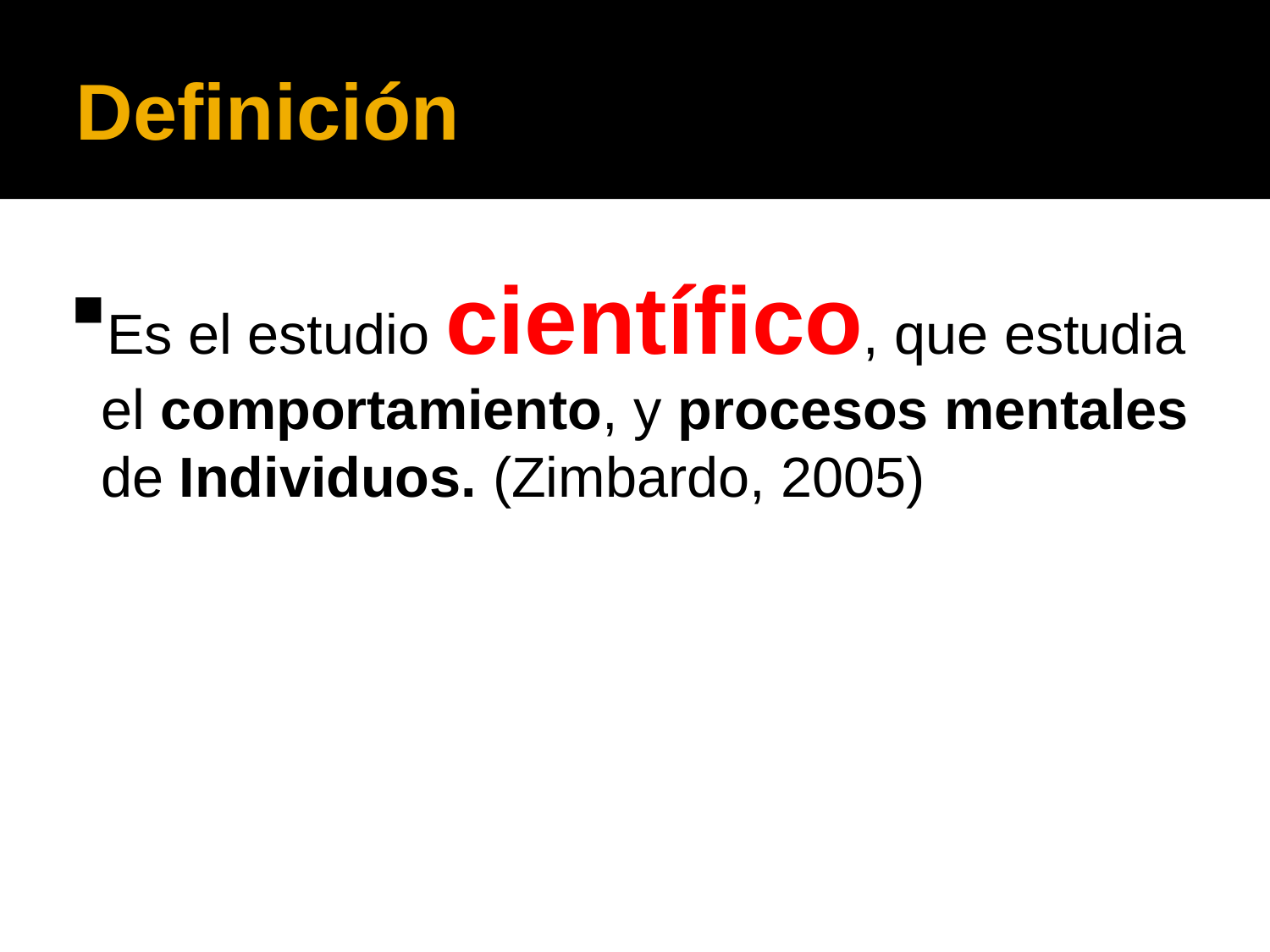

Definición
Es el estudio científico, que estudia el comportamiento, y procesos mentales de Individuos. (Zimbardo, 2005)